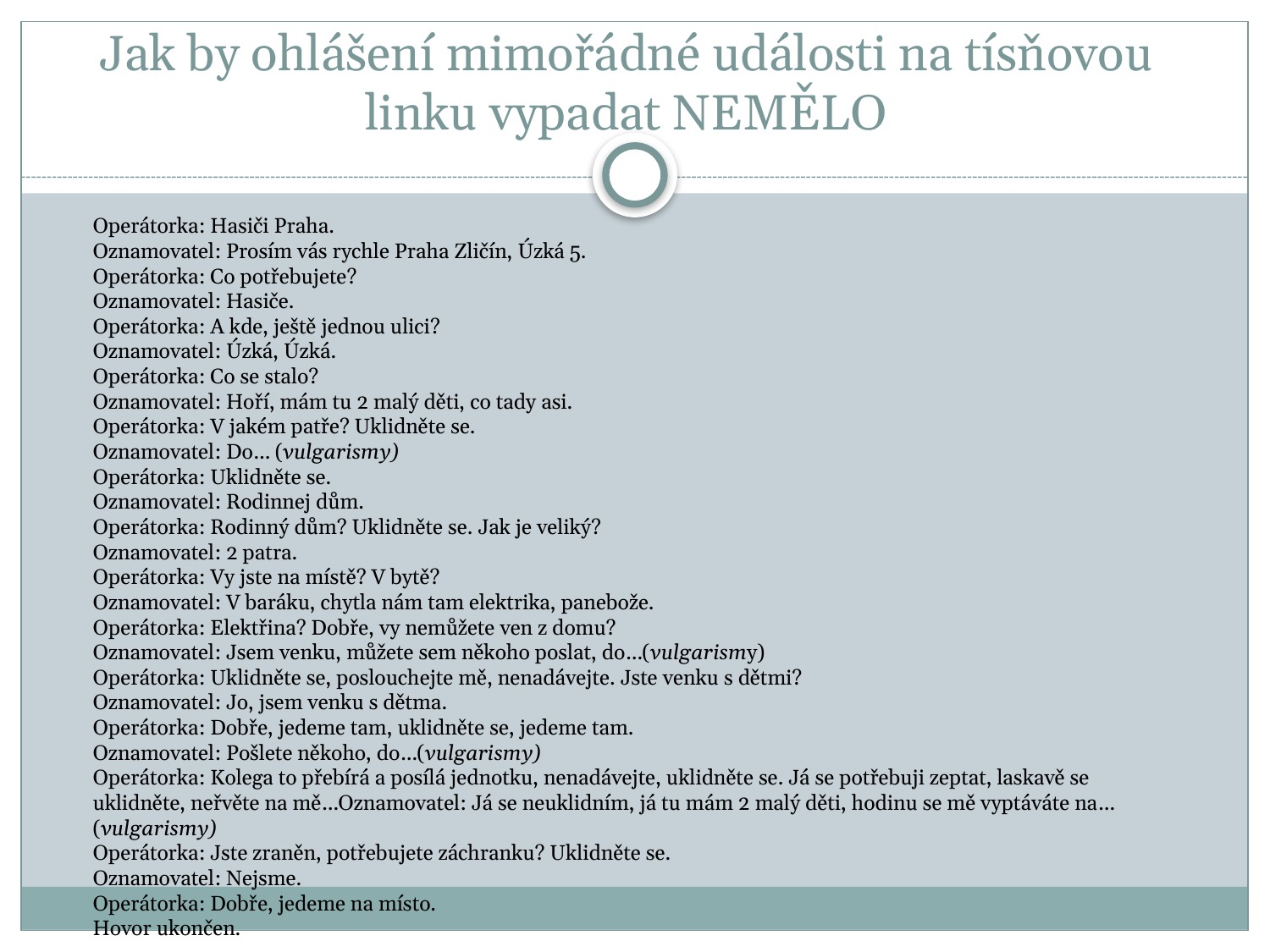

# Jak by ohlášení mimořádné události na tísňovou linku vypadat NEMĚLO
     	Operátorka: Hasiči Praha.
Oznamovatel: Prosím vás rychle Praha Zličín, Úzká 5.
Operátorka: Co potřebujete?
Oznamovatel: Hasiče.
Operátorka: A kde, ještě jednou ulici?
Oznamovatel: Úzká, Úzká.
Operátorka: Co se stalo?
Oznamovatel: Hoří, mám tu 2 malý děti, co tady asi.
Operátorka: V jakém patře? Uklidněte se.
Oznamovatel: Do… (vulgarismy)
Operátorka: Uklidněte se.
Oznamovatel: Rodinnej dům.
Operátorka: Rodinný dům? Uklidněte se. Jak je veliký?
Oznamovatel: 2 patra.
Operátorka: Vy jste na místě? V bytě?
Oznamovatel: V baráku, chytla nám tam elektrika, panebože.
Operátorka: Elektřina? Dobře, vy nemůžete ven z domu?
Oznamovatel: Jsem venku, můžete sem někoho poslat, do…(vulgarismy)
Operátorka: Uklidněte se, poslouchejte mě, nenadávejte. Jste venku s dětmi?
Oznamovatel: Jo, jsem venku s dětma.
Operátorka: Dobře, jedeme tam, uklidněte se, jedeme tam.
Oznamovatel: Pošlete někoho, do…(vulgarismy)
Operátorka: Kolega to přebírá a posílá jednotku, nenadávejte, uklidněte se. Já se potřebuji zeptat, laskavě se uklidněte, neřvěte na mě…Oznamovatel: Já se neuklidním, já tu mám 2 malý děti, hodinu se mě vyptáváte na… (vulgarismy)
Operátorka: Jste zraněn, potřebujete záchranku? Uklidněte se.
Oznamovatel: Nejsme.
Operátorka: Dobře, jedeme na místo.
Hovor ukončen.